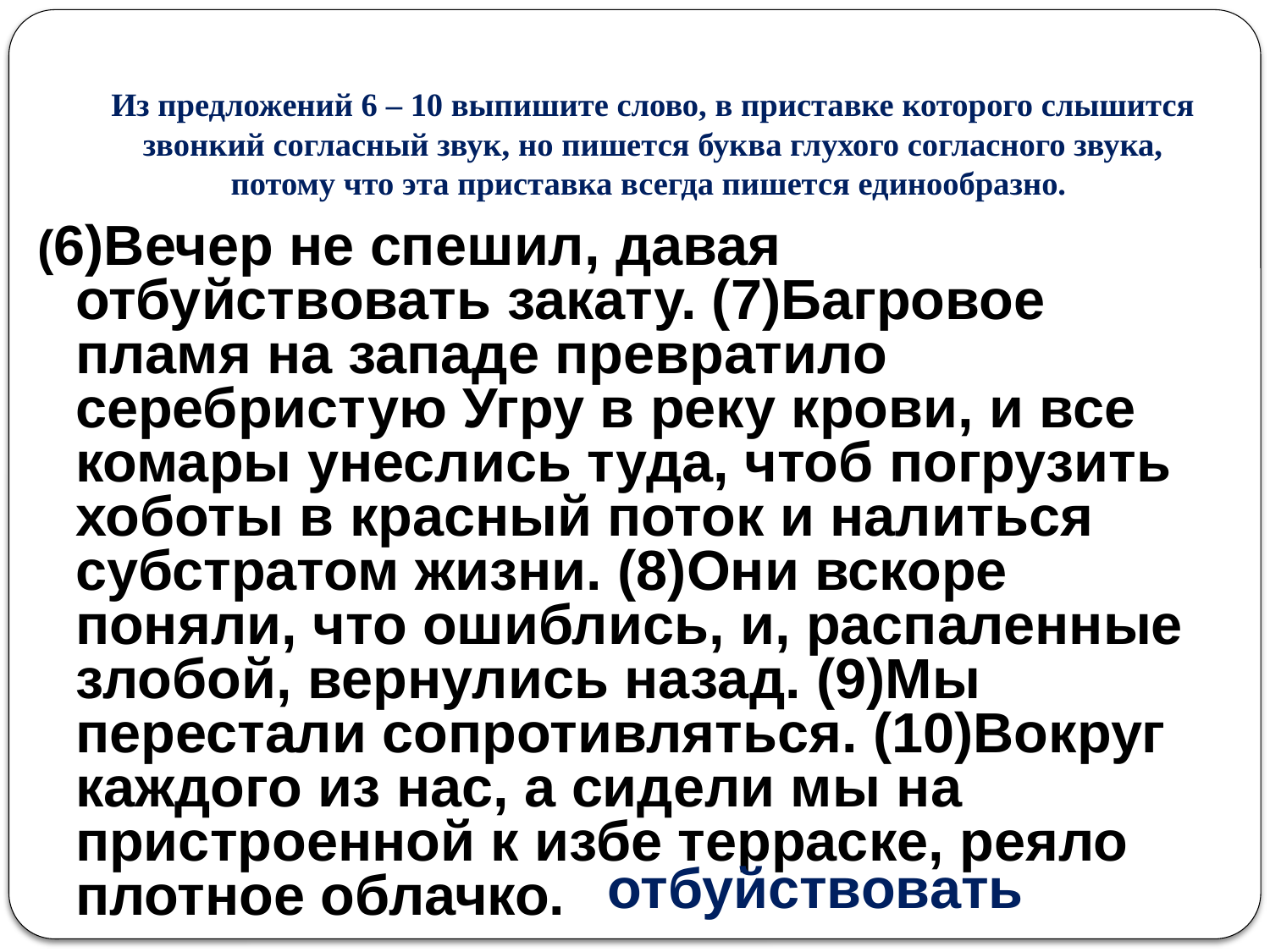

# Из предложений 6 – 10 выпишите слово, в приставке которого слышится звонкий согласный звук, но пишется буква глухого согласного звука, потому что эта приставка всегда пишется единообразно.
(6)Вечер не спешил, давая отбуйствовать закату. (7)Багровое пламя на западе превратило серебристую Угру в реку крови, и все комары унеслись туда, чтоб погрузить хоботы в красный поток и налиться субстратом жизни. (8)Они вскоре поняли, что ошиблись, и, распаленные злобой, вернулись назад. (9)Мы перестали сопротивляться. (10)Вокруг каждого из нас, а сидели мы на пристроенной к избе терраске, реяло плотное облачко.
отбуйствовать